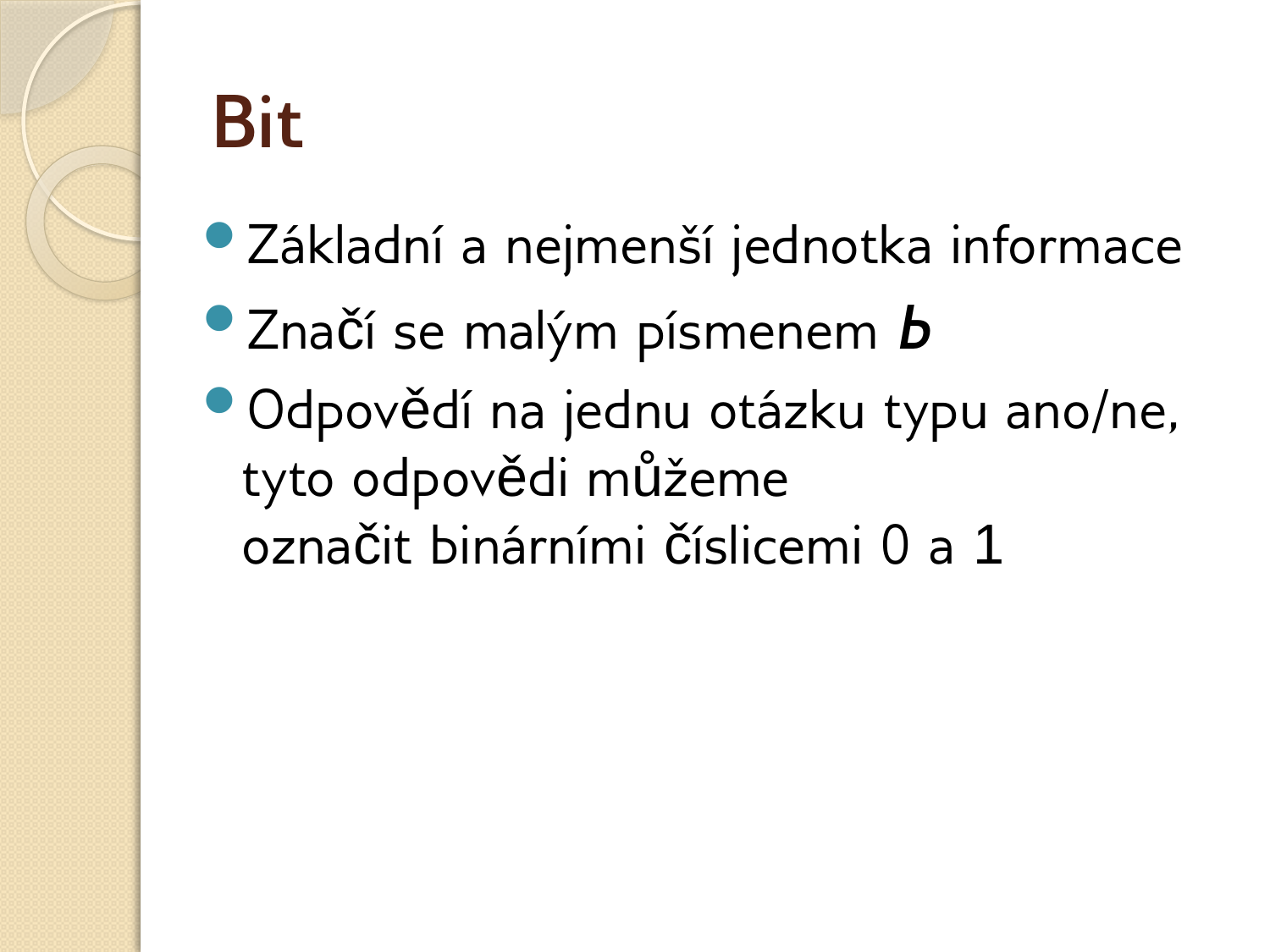

# Bit
Základní a nejmenší jednotka informace
Značí se malým písmenem b
Odpovědí na jednu otázku typu ano/ne, tyto odpovědi můžeme označit binárními číslicemi 0 a 1